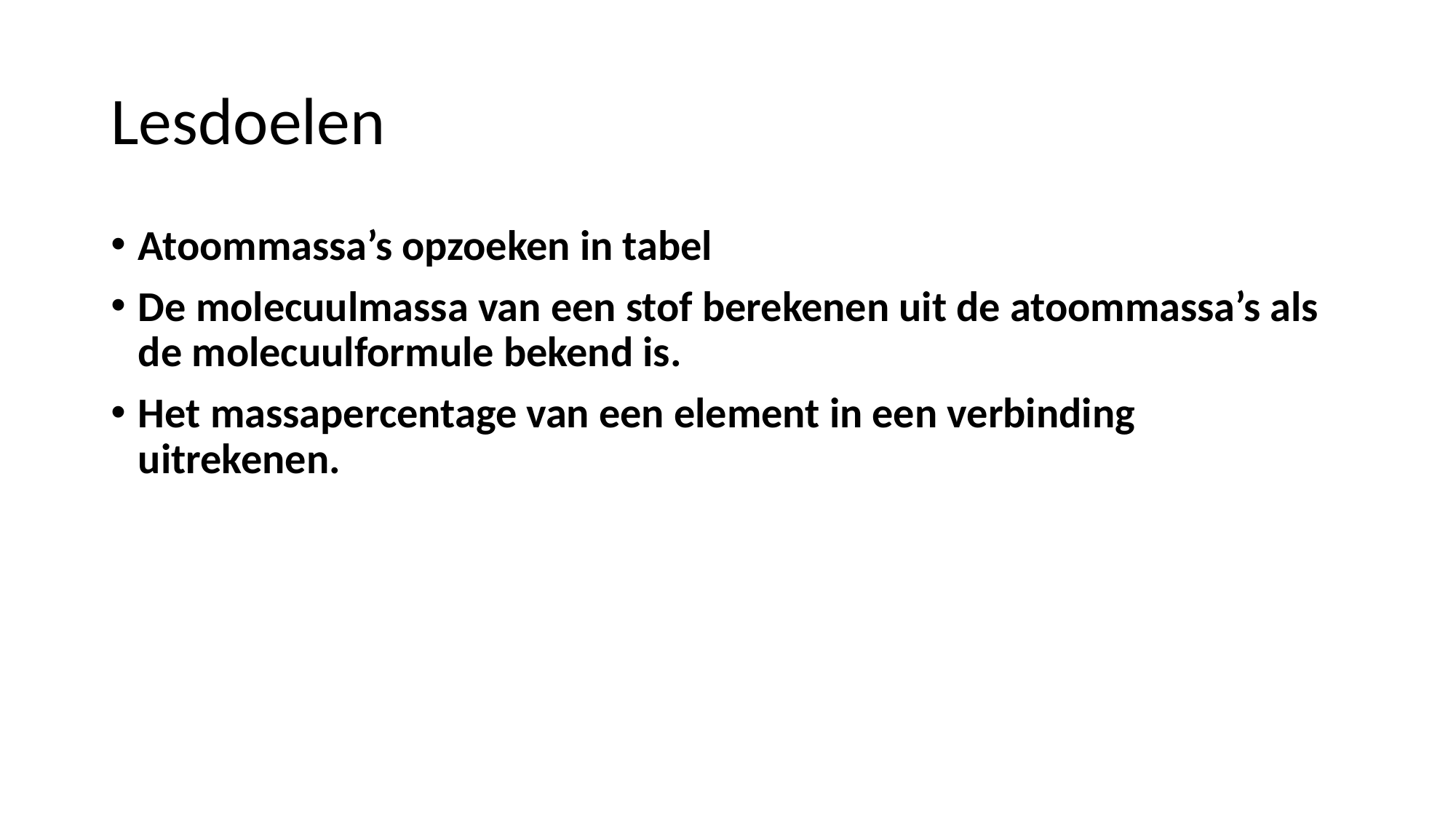

# Lesdoelen
Atoommassa’s opzoeken in tabel
De molecuulmassa van een stof berekenen uit de atoommassa’s als de molecuulformule bekend is.
Het massapercentage van een element in een verbinding uitrekenen.